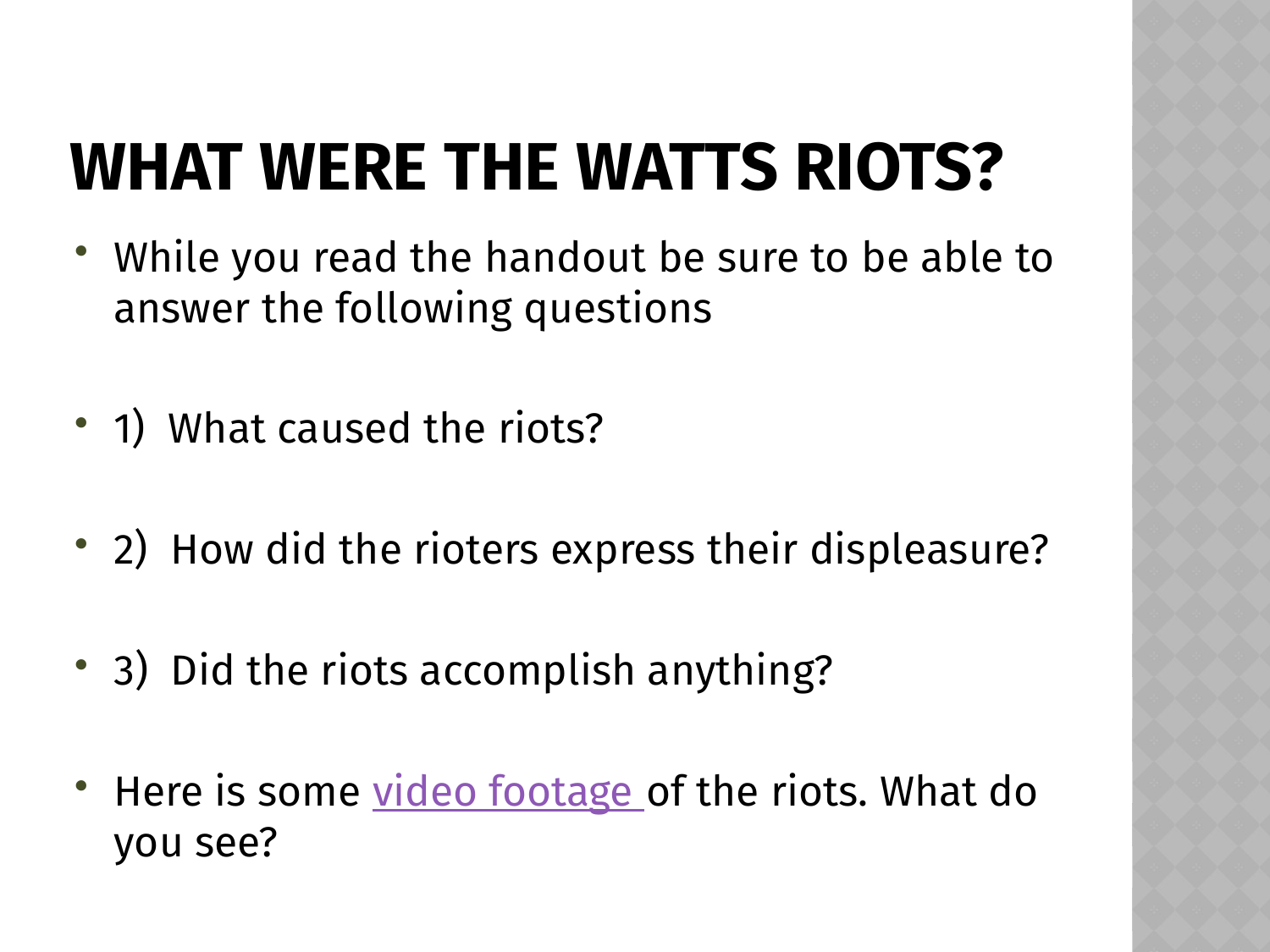

# What were the Watts riots?
While you read the handout be sure to be able to answer the following questions

1)  What caused the riots?

2)  How did the rioters express their displeasure?

3)  Did the riots accomplish anything?

Here is some video footage of the riots. What do you see?